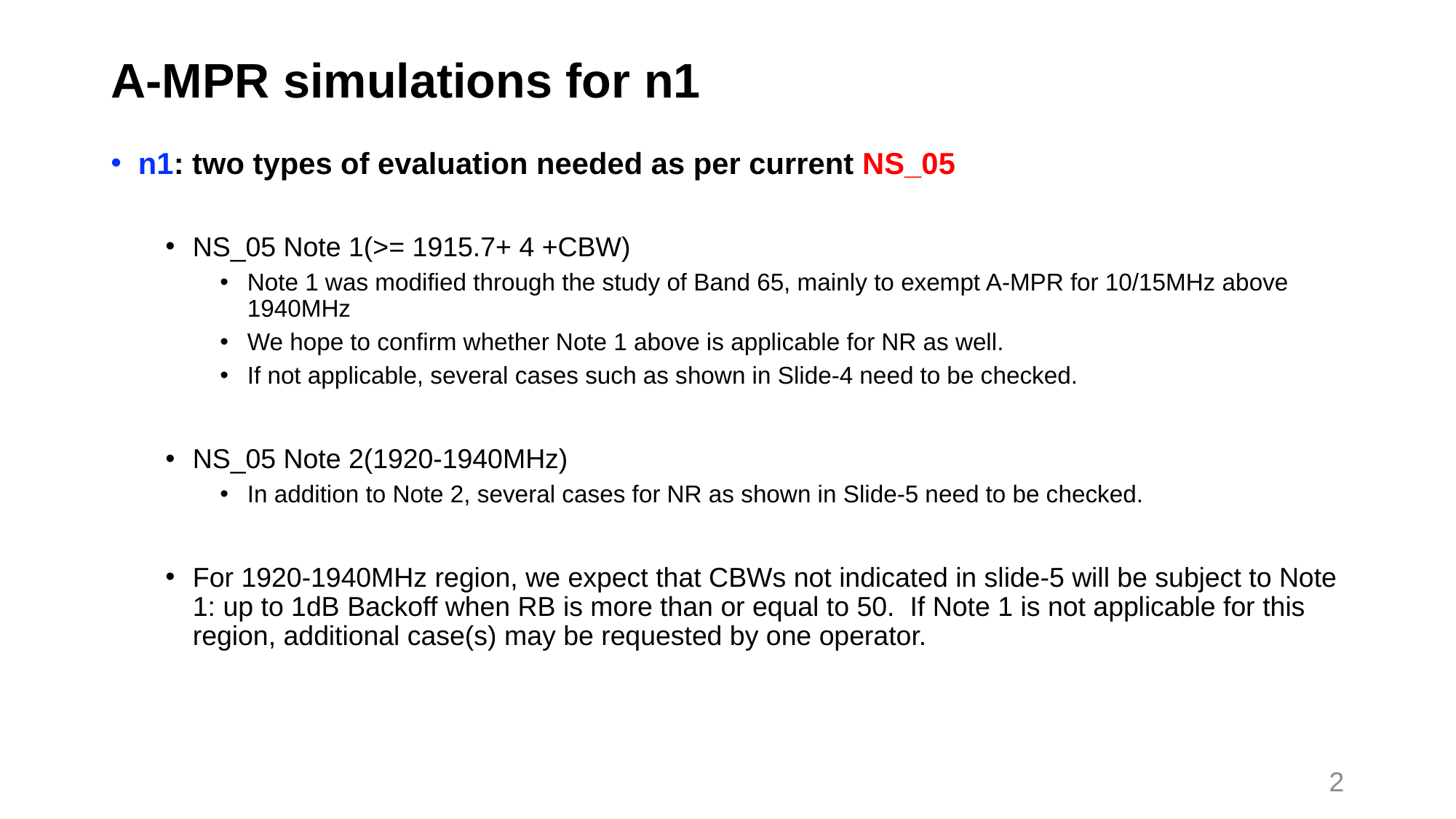

# A-MPR simulations for n1
n1: two types of evaluation needed as per current NS_05

NS_05 Note 1(>= 1915.7+ 4 +CBW)
Note 1 was modified through the study of Band 65, mainly to exempt A-MPR for 10/15MHz above 1940MHz
We hope to confirm whether Note 1 above is applicable for NR as well.
If not applicable, several cases such as shown in Slide-4 need to be checked.

NS_05 Note 2(1920-1940MHz)
In addition to Note 2, several cases for NR as shown in Slide-5 need to be checked.

For 1920-1940MHz region, we expect that CBWs not indicated in slide-5 will be subject to Note 1: up to 1dB Backoff when RB is more than or equal to 50.  If Note 1 is not applicable for this region, additional case(s) may be requested by one operator.

2